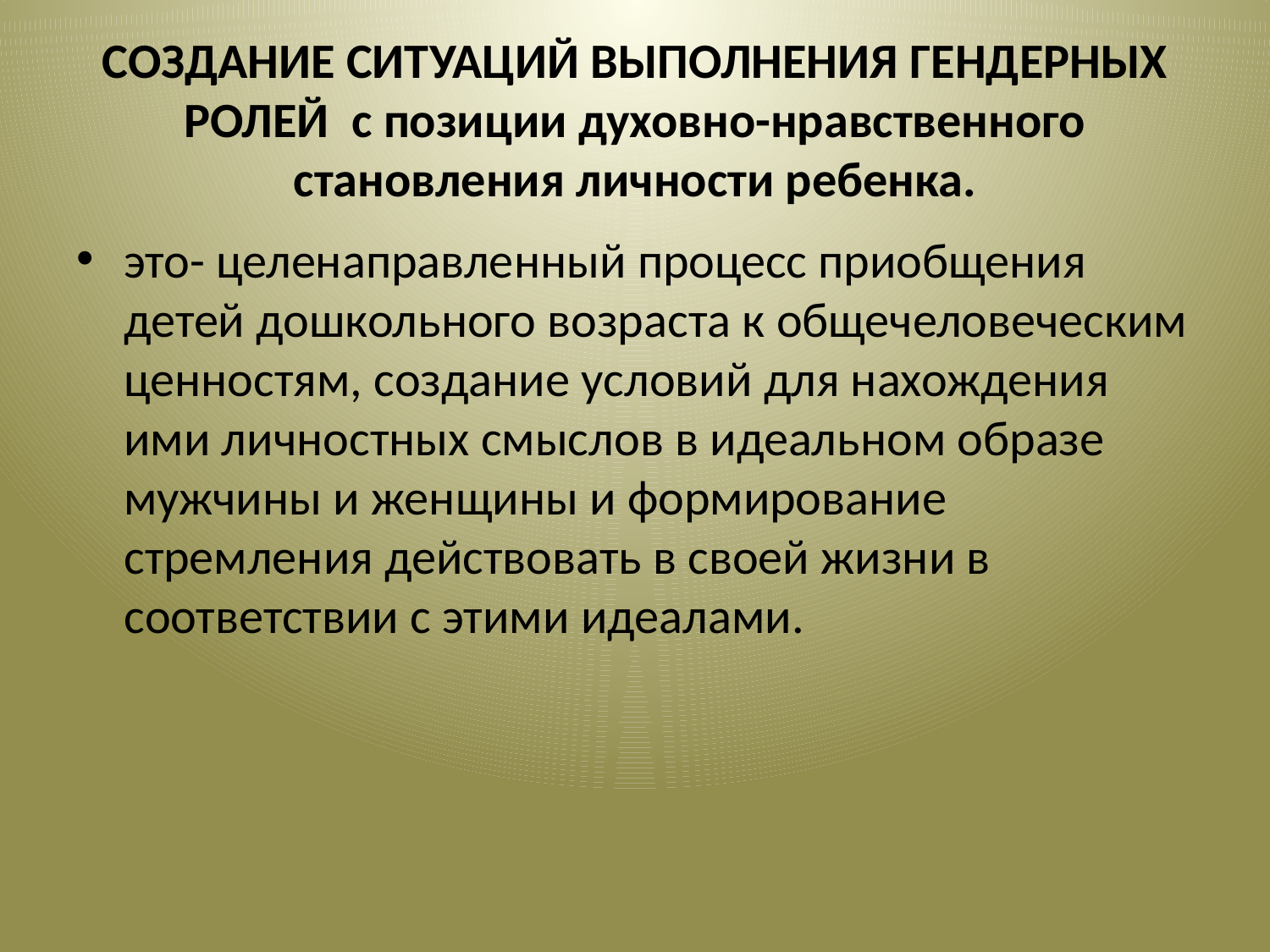

# СОЗДАНИЕ СИТУАЦИЙ ВЫПОЛНЕНИЯ ГЕНДЕРНЫХ РОЛЕЙ  с позиции духовно-нравственного становления личности ребенка.
это- целенаправленный процесс приобщения детей дошкольного возраста к общечеловеческим ценностям, создание условий для нахождения ими личностных смыслов в идеальном образе мужчины и женщины и формирование стремления действовать в своей жизни в соответствии с этими идеалами.